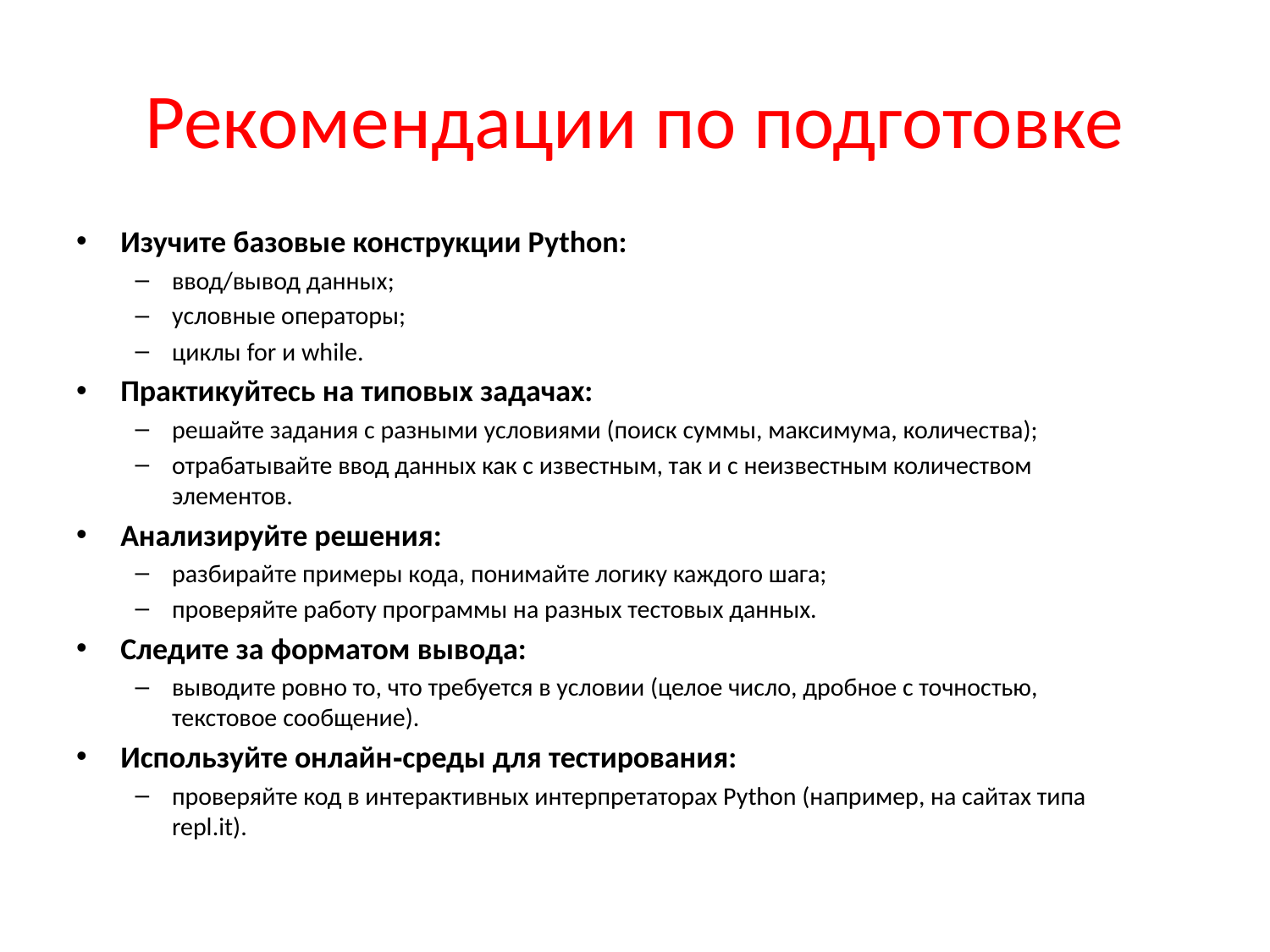

# Рекомендации по подготовке
Изучите базовые конструкции Python:
ввод/вывод данных;
условные операторы;
циклы for и while.
Практикуйтесь на типовых задачах:
решайте задания с разными условиями (поиск суммы, максимума, количества);
отрабатывайте ввод данных как с известным, так и с неизвестным количеством элементов.
Анализируйте решения:
разбирайте примеры кода, понимайте логику каждого шага;
проверяйте работу программы на разных тестовых данных.
Следите за форматом вывода:
выводите ровно то, что требуется в условии (целое число, дробное с точностью, текстовое сообщение).
Используйте онлайн‑среды для тестирования:
проверяйте код в интерактивных интерпретаторах Python (например, на сайтах типа repl.it).